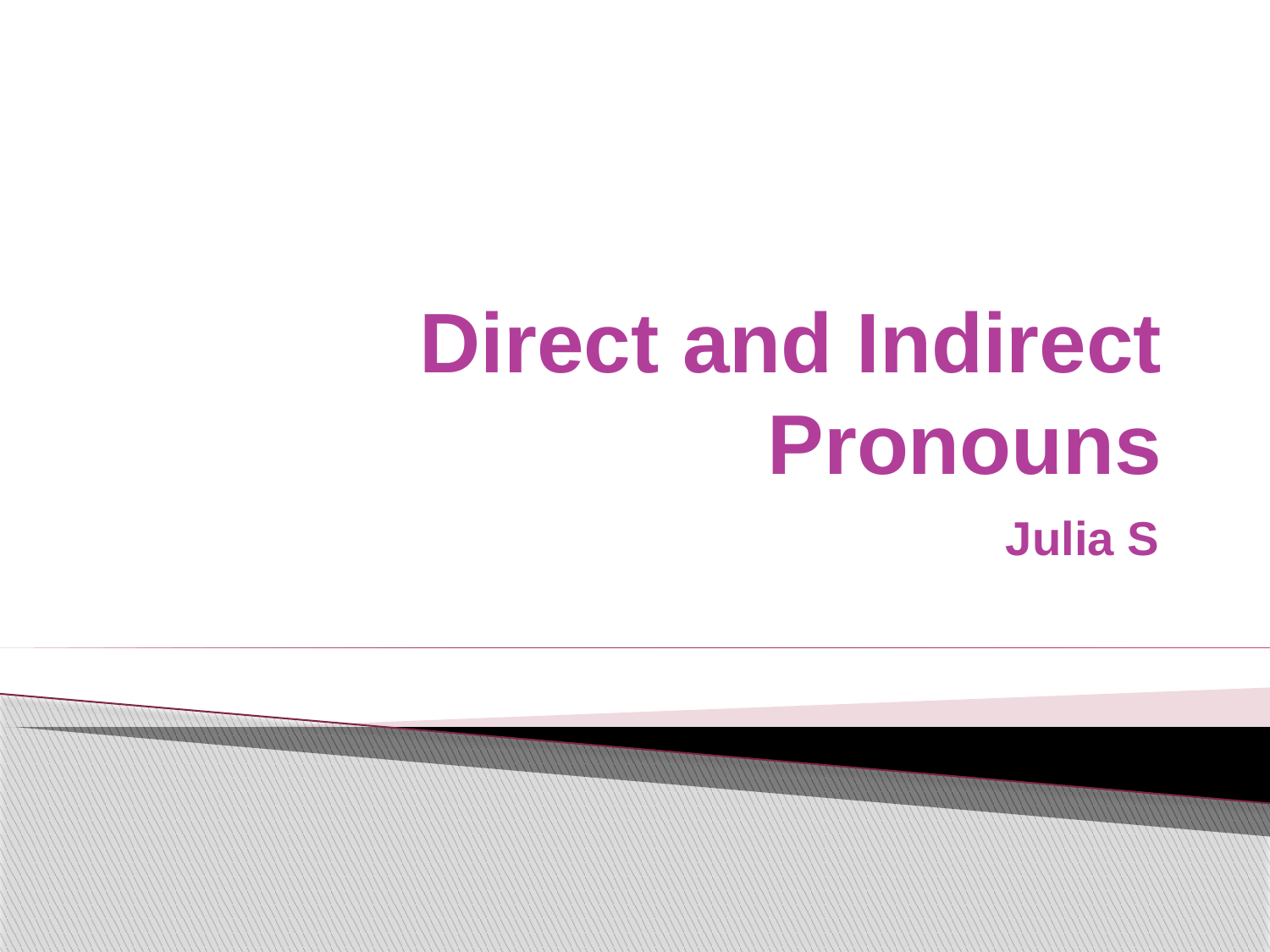

# Direct and Indirect Pronouns
Julia S